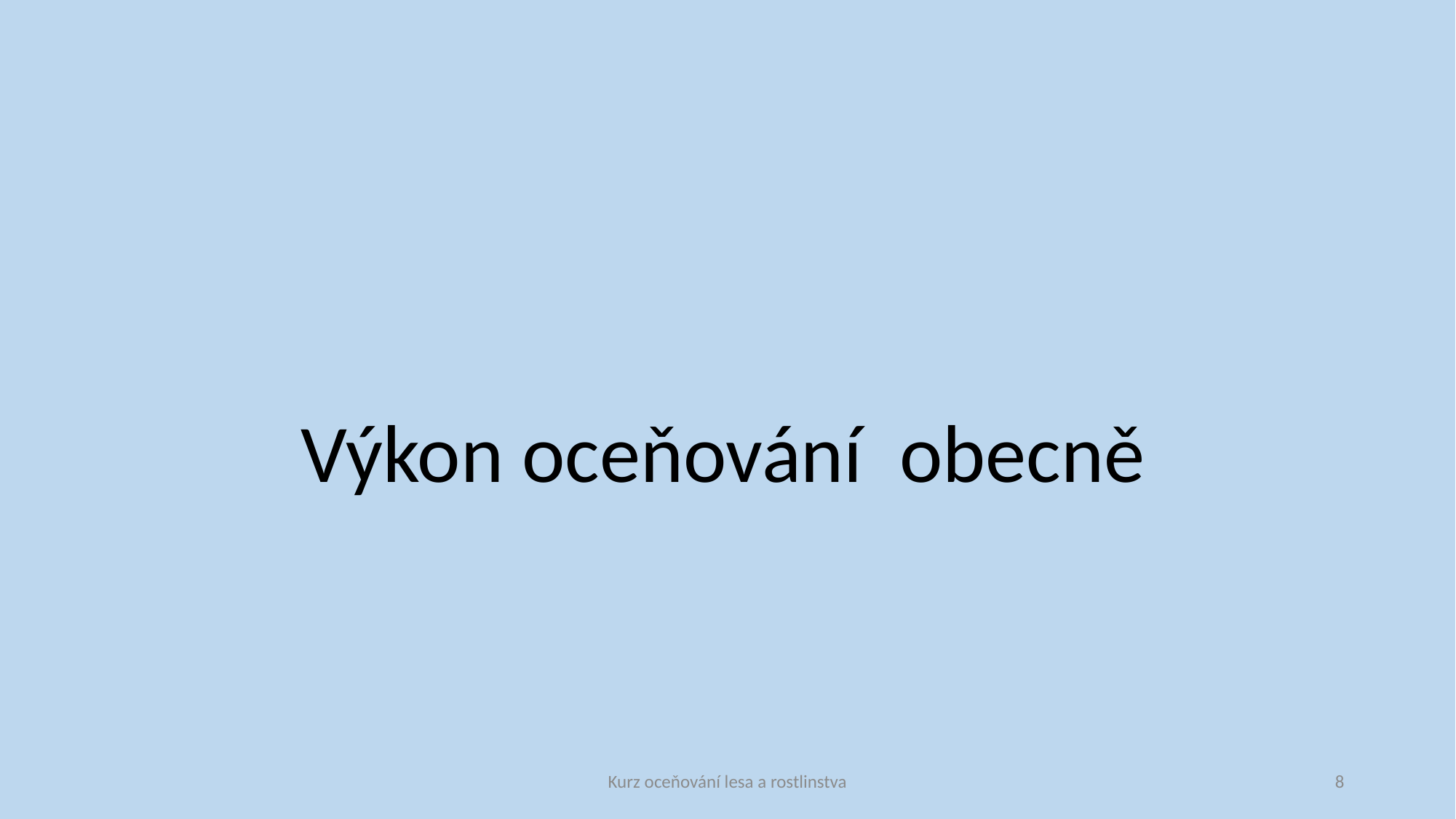

#

 Výkon oceňování  obecně

Kurz oceňování lesa a rostlinstva
8